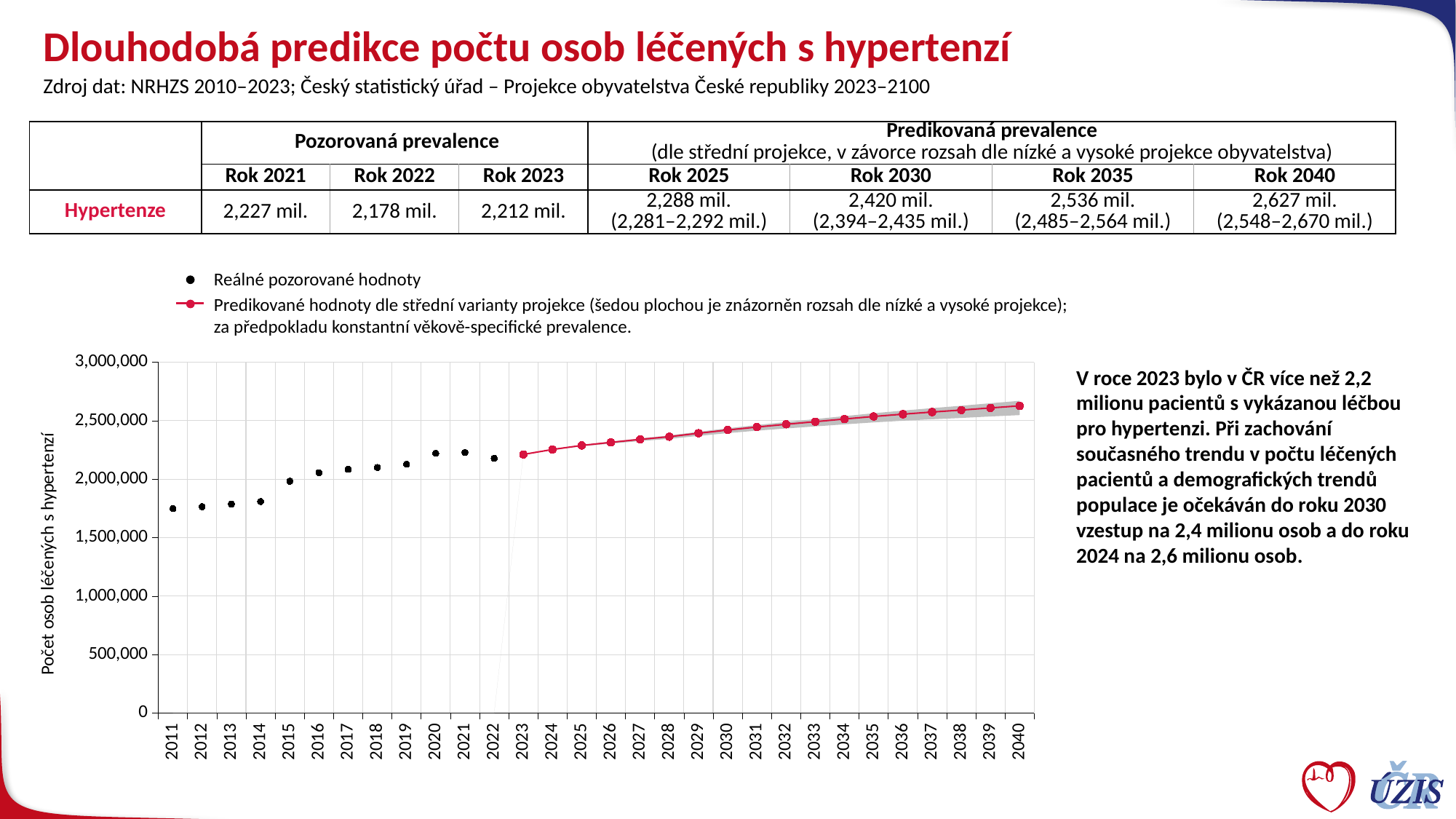

# Dlouhodobá predikce počtu osob léčených s hypertenzí
Zdroj dat: NRHZS 2010–2023; Český statistický úřad – Projekce obyvatelstva České republiky 2023–2100
|  | Pozorovaná prevalence |  |  | Predikovaná prevalence (dle střední projekce, v závorce rozsah dle nízké a vysoké projekce obyvatelstva) |  |  |  |
| --- | --- | --- | --- | --- | --- | --- | --- |
|  | Rok 2021 | Rok 2022 | Rok 2023 | Rok 2025 | Rok 2030 | Rok 2035 | Rok 2040 |
| Hypertenze | 2,227 mil. | 2,178 mil. | 2,212 mil. | 2,288 mil. (2,281–2,292 mil.) | 2,420 mil. (2,394–2,435 mil.) | 2,536 mil. (2,485–2,564 mil.) | 2,627 mil. (2,548–2,670 mil.) |
Reálné pozorované hodnoty

Predikované hodnoty dle střední varianty projekce (šedou plochou je znázorněn rozsah dle nízké a vysoké projekce);
za předpokladu konstantní věkově-specifické prevalence.

### Chart

| Category | L | U-L | POZ | N |
|---|---|---|---|---|
| 2011 | None | None | 1747721.0 | None |
| 2012 | None | None | 1764690.0 | None |
| 2013 | None | None | 1786325.0 | None |
| 2014 | None | None | 1808489.0 | None |
| 2015 | None | None | 1982375.0 | None |
| 2016 | None | None | 2055110.0 | None |
| 2017 | None | None | 2083722.0 | None |
| 2018 | None | None | 2100096.0 | None |
| 2019 | None | None | 2126744.0 | None |
| 2020 | None | None | 2220966.0 | None |
| 2021 | None | None | 2227210.0 | None |
| 2022 | None | None | 2177982.0 | None |
| 2023 | 2211635.0 | 0.0 | 2211635.0 | 2211635.0 |
| 2024 | 2250184.2818229427 | 5665.16022062581 | None | 2253845.999402621 |
| 2025 | 2281172.4860101747 | 11324.759005494416 | None | 2288485.4399715927 |
| 2026 | 2304184.4417493013 | 16610.676059150603 | None | 2314911.1935310643 |
| 2027 | 2325720.175079003 | 22488.36527629895 | None | 2340235.5104537182 |
| 2028 | 2344735.0060965656 | 28921.488010185305 | None | 2363398.3659438686 |
| 2029 | 2370141.100597777 | 34840.05620951159 | None | 2392670.929649892 |
| 2030 | 2393774.0448998827 | 41156.39350049058 | None | 2420429.7155173784 |
| 2031 | 2414647.5423569633 | 47874.285035484005 | None | 2445690.029611295 |
| 2032 | 2433598.944039095 | 54971.444261660334 | None | 2469264.5930992356 |
| 2033 | 2451065.4885793906 | 62417.53052789625 | None | 2491575.108455004 |
| 2034 | 2468805.4324866864 | 70177.54644869082 | None | 2514351.1681959834 |
| 2035 | 2485388.1406232365 | 78206.3468997241 | None | 2536134.8605104294 |
| 2036 | 2499591.607703645 | 86497.95017030789 | None | 2555694.7988248905 |
| 2037 | 2512256.185712887 | 95047.07268483378 | None | 2573867.2379199066 |
| 2038 | 2523734.5837799953 | 103803.53734274674 | None | 2590965.640951131 |
| 2039 | 2536224.5654904176 | 112776.93544858275 | None | 2609195.5900497166 |
| 2040 | 2547916.245491855 | 121889.2103279354 | None | 2626690.9216980976 |
V roce 2023 bylo v ČR více než 2,2 milionu pacientů s vykázanou léčbou pro hypertenzi. Při zachování současného trendu v počtu léčených pacientů a demografických trendů populace je očekáván do roku 2030 vzestup na 2,4 milionu osob a do roku 2024 na 2,6 milionu osob.